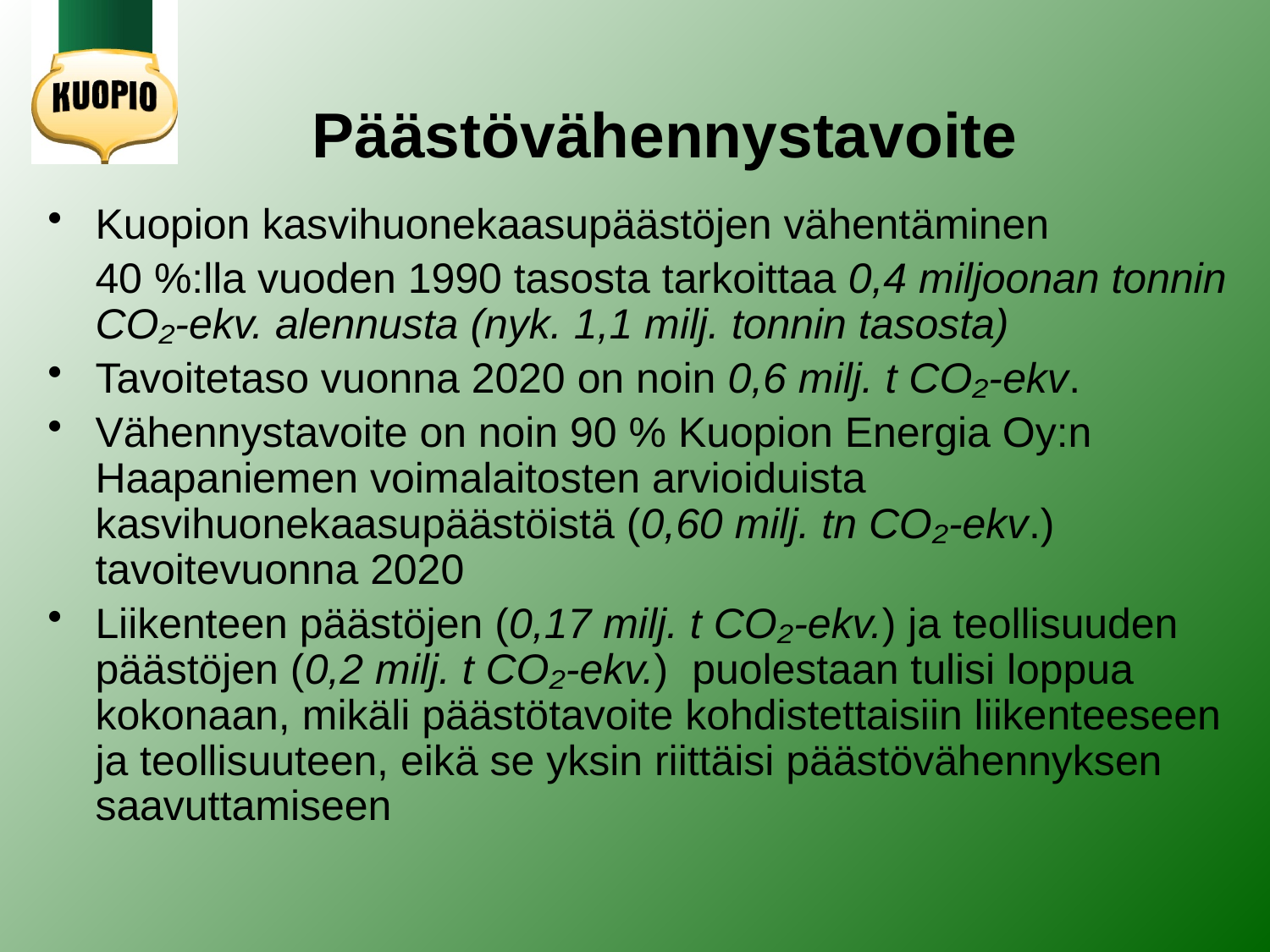

# Päästövähennystavoite
Kuopion kasvihuonekaasupäästöjen vähentäminen
	40 %:lla vuoden 1990 tasosta tarkoittaa 0,4 miljoonan tonnin CO₂-ekv. alennusta (nyk. 1,1 milj. tonnin tasosta)
Tavoitetaso vuonna 2020 on noin 0,6 milj. t CO₂-ekv.
Vähennystavoite on noin 90 % Kuopion Energia Oy:n Haapaniemen voimalaitosten arvioiduista kasvihuonekaasupäästöistä (0,60 milj. tn CO₂-ekv.) tavoitevuonna 2020
Liikenteen päästöjen (0,17 milj. t CO₂-ekv.) ja teollisuuden päästöjen (0,2 milj. t CO₂-ekv.)  puolestaan tulisi loppua kokonaan, mikäli päästötavoite kohdistettaisiin liikenteeseen ja teollisuuteen, eikä se yksin riittäisi päästövähennyksen saavuttamiseen